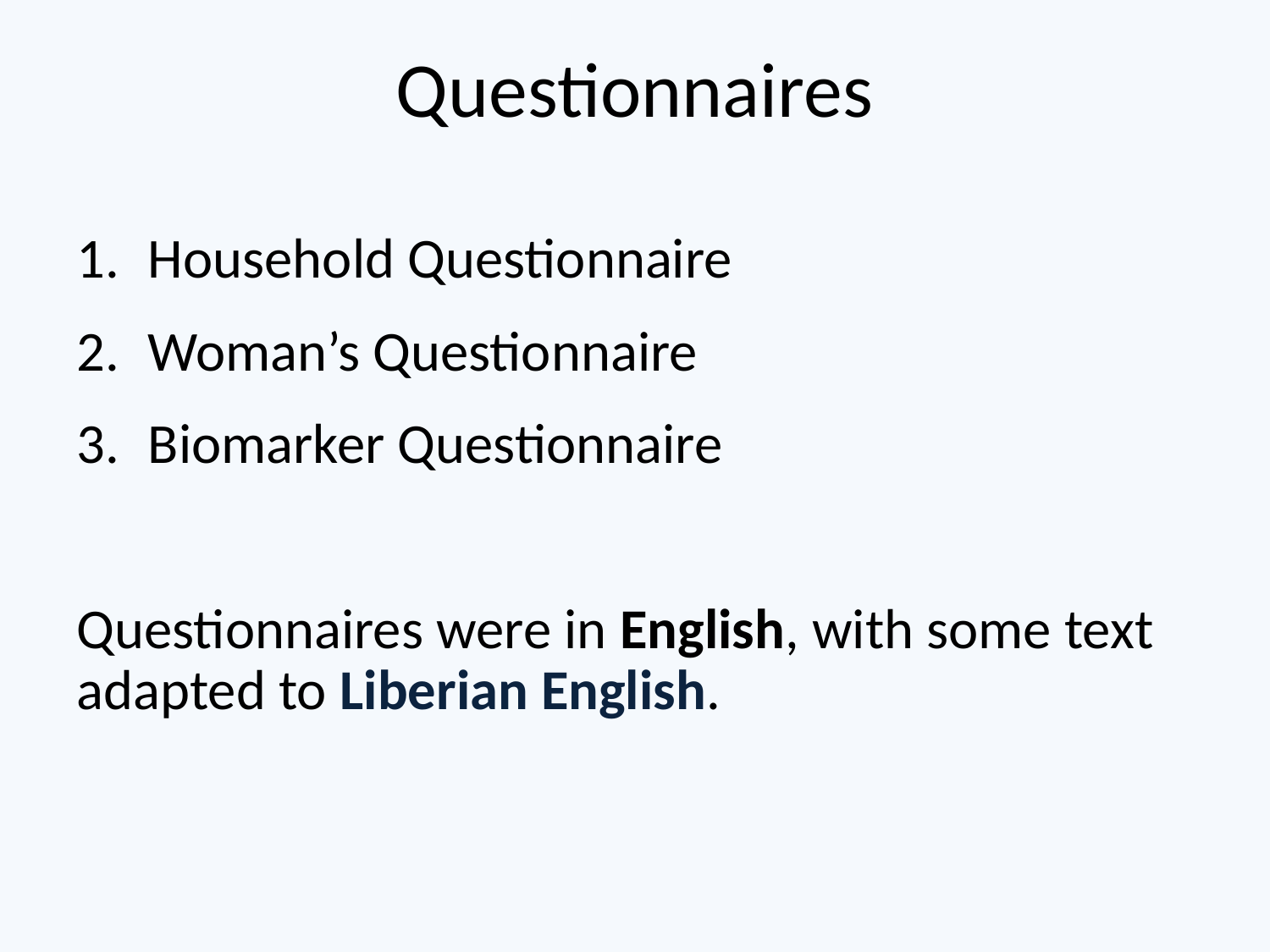

# Questionnaires
Household Questionnaire
Woman’s Questionnaire
Biomarker Questionnaire

Questionnaires were in English, with some text adapted to Liberian English.